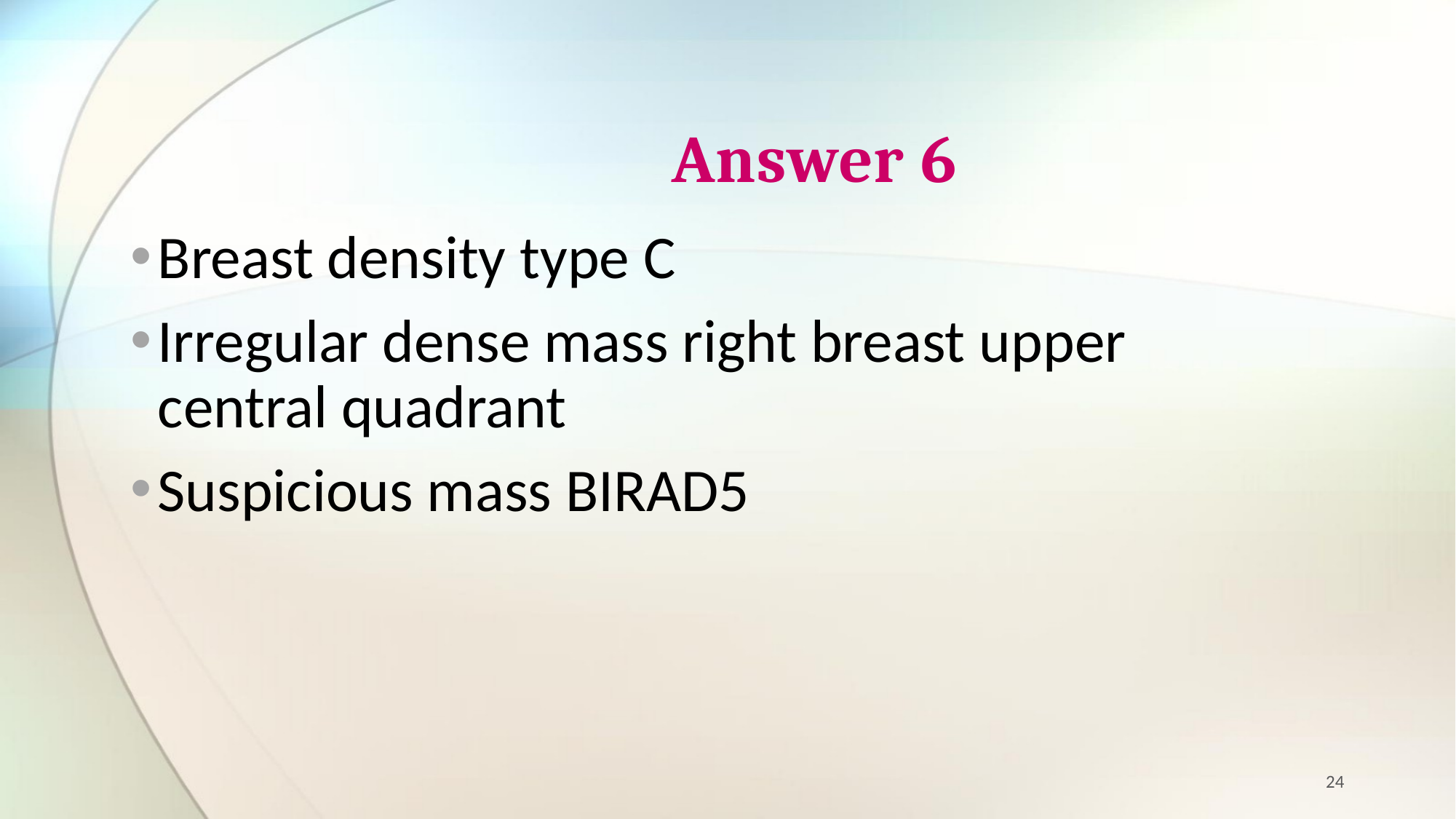

# Answer 6
Breast density type C
Irregular dense mass right breast upper central quadrant
Suspicious mass BIRAD5
24